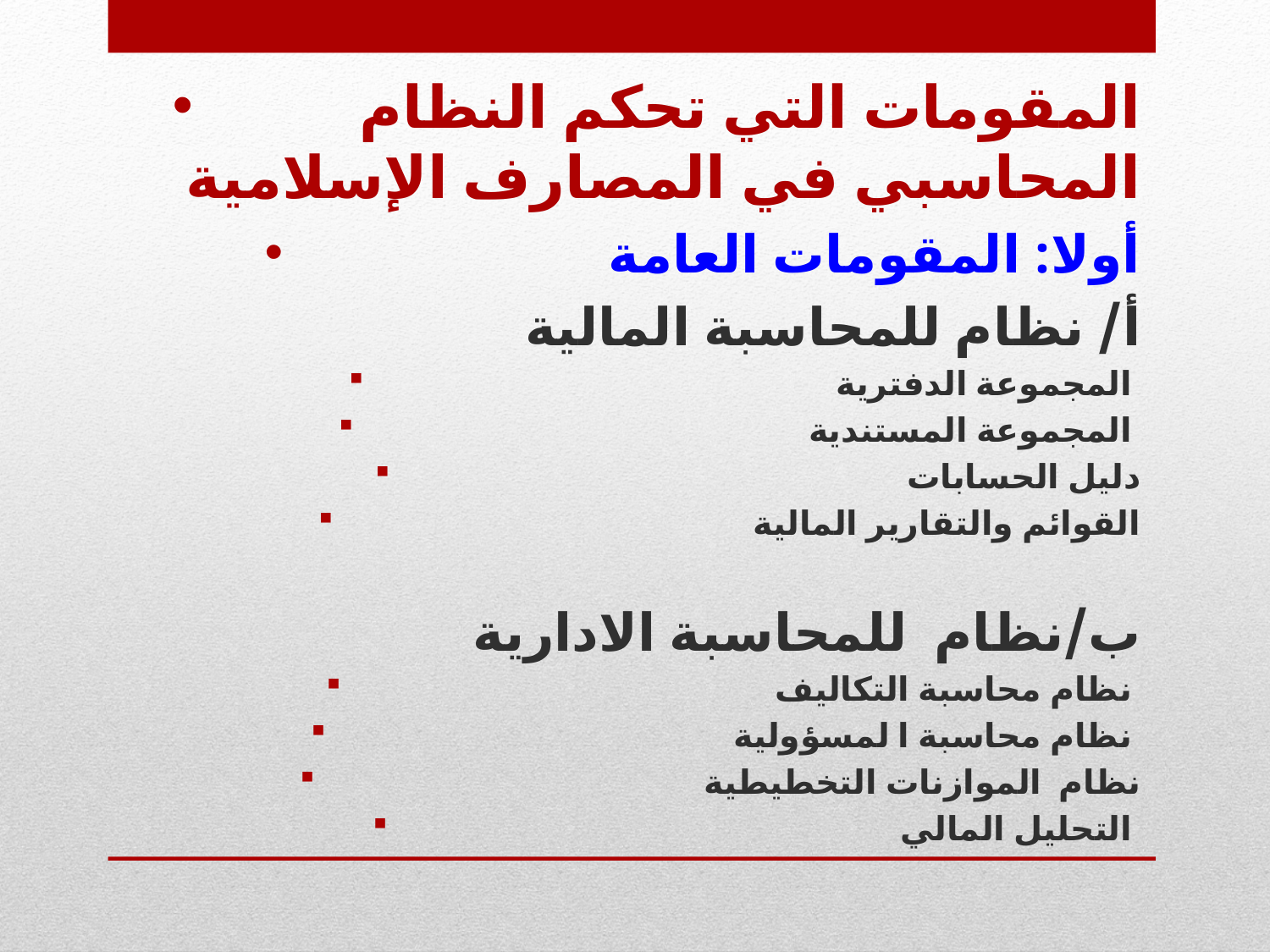

المقومات التي تحكم النظام المحاسبي في المصارف الإسلامية
أولا: المقومات العامة
أ/ نظام للمحاسبة المالية
المجموعة الدفترية
المجموعة المستندية
دليل الحسابات
القوائم والتقارير المالية

ب/نظام  للمحاسبة الادارية
نظام محاسبة التكاليف
نظام محاسبة ا لمسؤولية
نظام  الموازنات التخطيطية
التحليل المالي